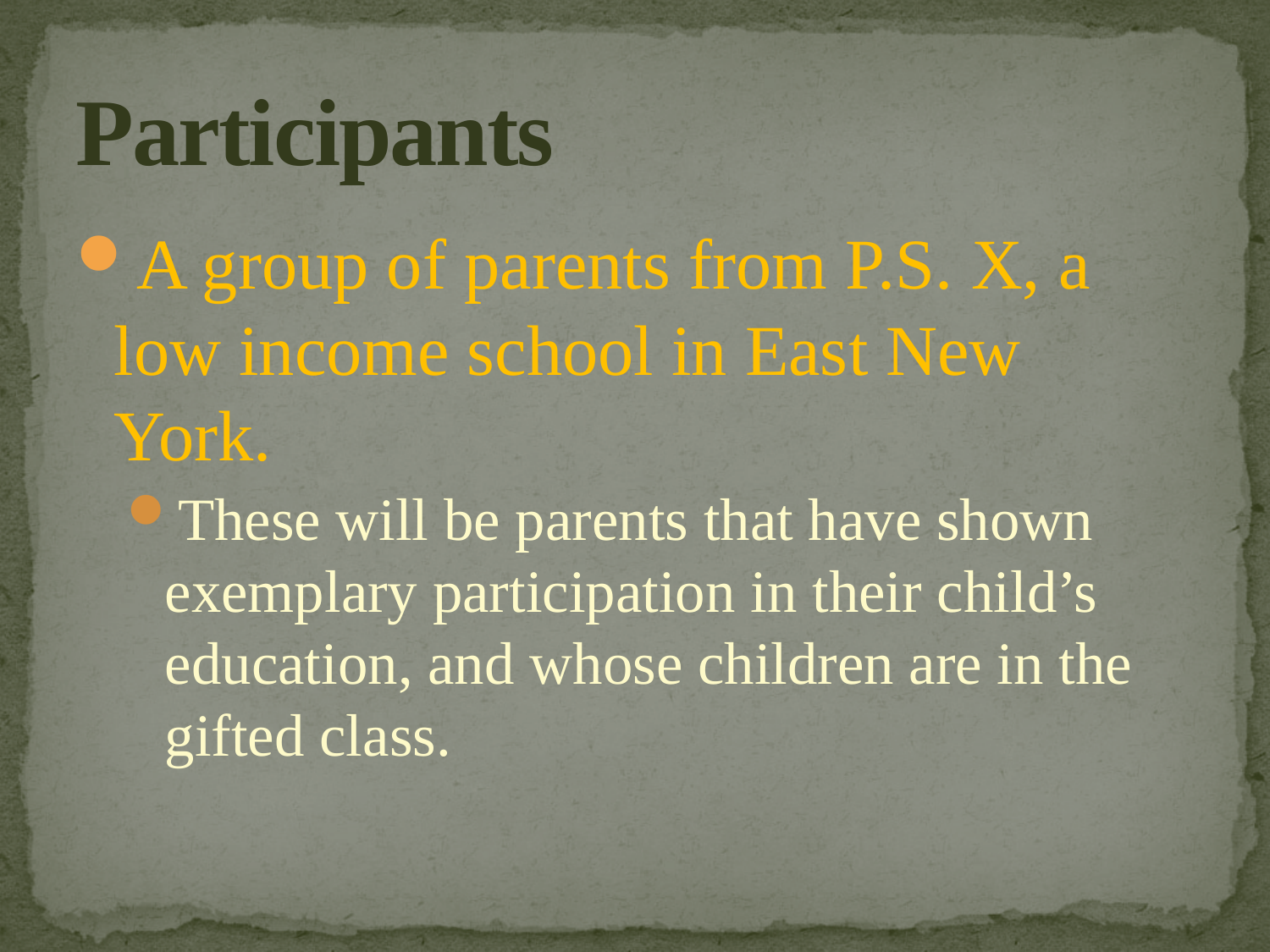

# Participants
A group of parents from P.S. X, a low income school in East New York.
These will be parents that have shown exemplary participation in their child’s education, and whose children are in the gifted class.